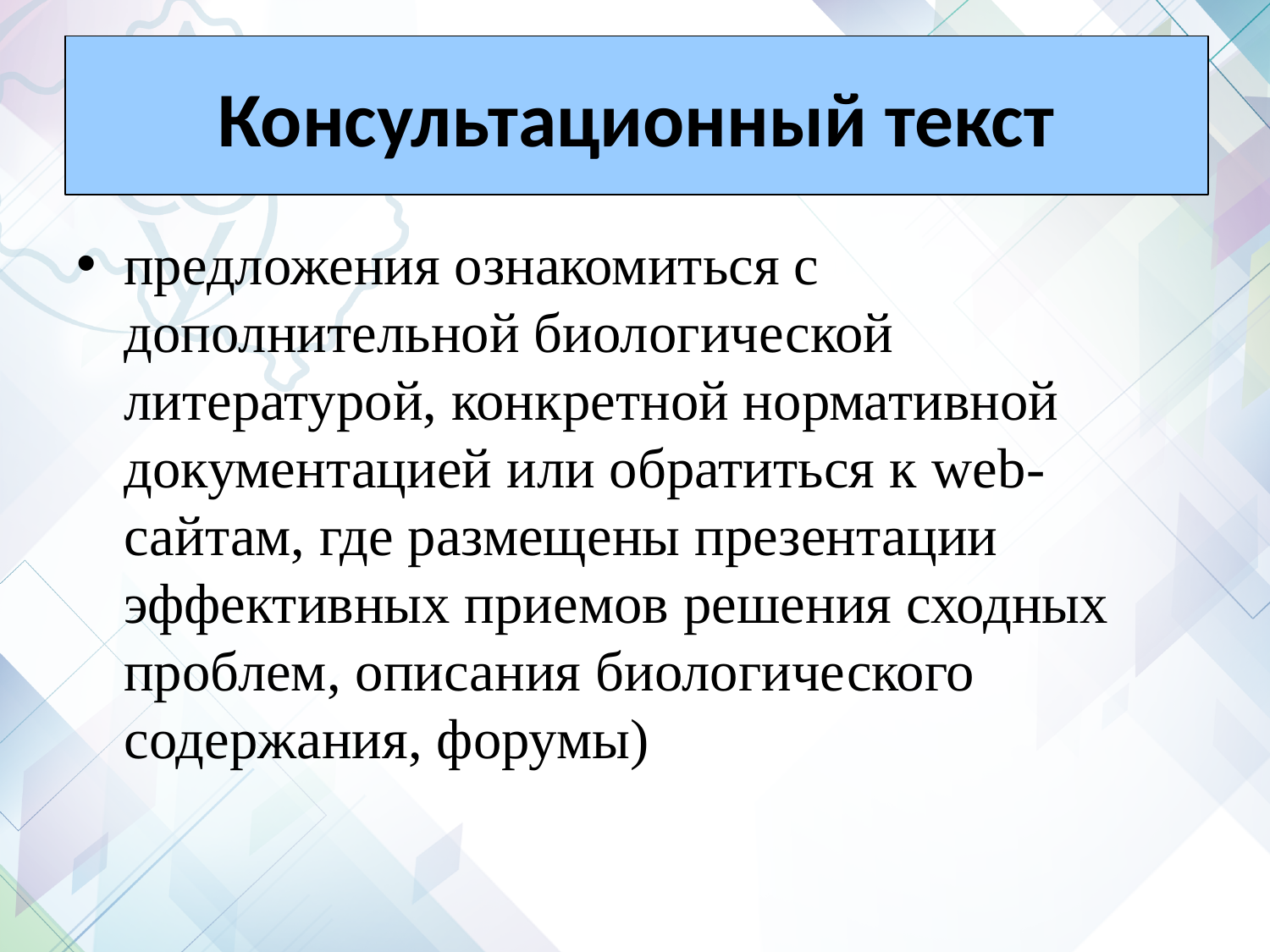

предложения ознакомиться с дополнительной биологической литературой, конкретной нормативной документацией или обратиться к web-сайтам, где размещены презентации эффективных приемов решения сходных проблем, описания биологического содержания, форумы)
Консультационный текст